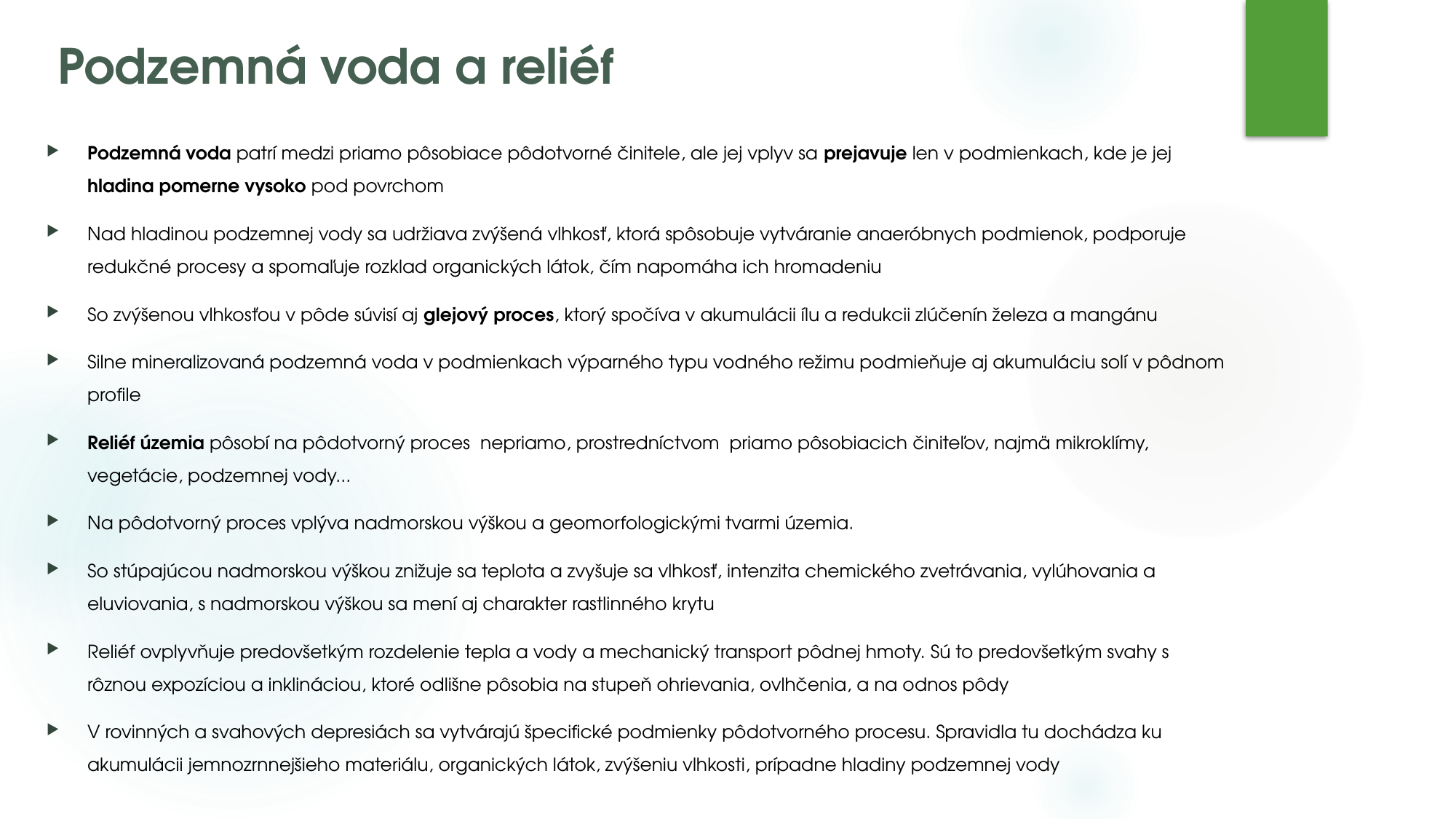

# Podzemná voda a reliéf
Podzemná voda patrí medzi priamo pôsobiace pôdotvorné činitele, ale jej vplyv sa prejavuje len v podmienkach, kde je jej hladina pomerne vysoko pod povrchom
Nad hladinou podzemnej vody sa udržiava zvýšená vlhkosť, ktorá spôsobuje vytváranie anaeróbnych podmienok, podporuje redukčné procesy a spomaľuje rozklad organických látok, čím napomáha ich hromadeniu
So zvýšenou vlhkosťou v pôde súvisí aj glejový proces, ktorý spočíva v akumulácii ílu a redukcii zlúčenín železa a mangánu
Silne mineralizovaná podzemná voda v podmienkach výparného typu vodného režimu podmieňuje aj akumuláciu solí v pôdnom profile
Reliéf územia pôsobí na pôdotvorný proces  nepriamo, prostredníctvom  priamo pôsobiacich činiteľov, najmä mikroklímy, vegetácie, podzemnej vody...
Na pôdotvorný proces vplýva nadmorskou výškou a geomorfologickými tvarmi územia.
So stúpajúcou nadmorskou výškou znižuje sa teplota a zvyšuje sa vlhkosť, intenzita chemického zvetrávania, vylúhovania a eluviovania, s nadmorskou výškou sa mení aj charakter rastlinného krytu
Reliéf ovplyvňuje predovšetkým rozdelenie tepla a vody a mechanický transport pôdnej hmoty. Sú to predovšetkým svahy s rôznou expozíciou a inklináciou, ktoré odlišne pôsobia na stupeň ohrievania, ovlhčenia, a na odnos pôdy
V rovinných a svahových depresiách sa vytvárajú špecifické podmienky pôdotvorného procesu. Spravidla tu dochádza ku akumulácii jemnozrnnejšieho materiálu, organických látok, zvýšeniu vlhkosti, prípadne hladiny podzemnej vody